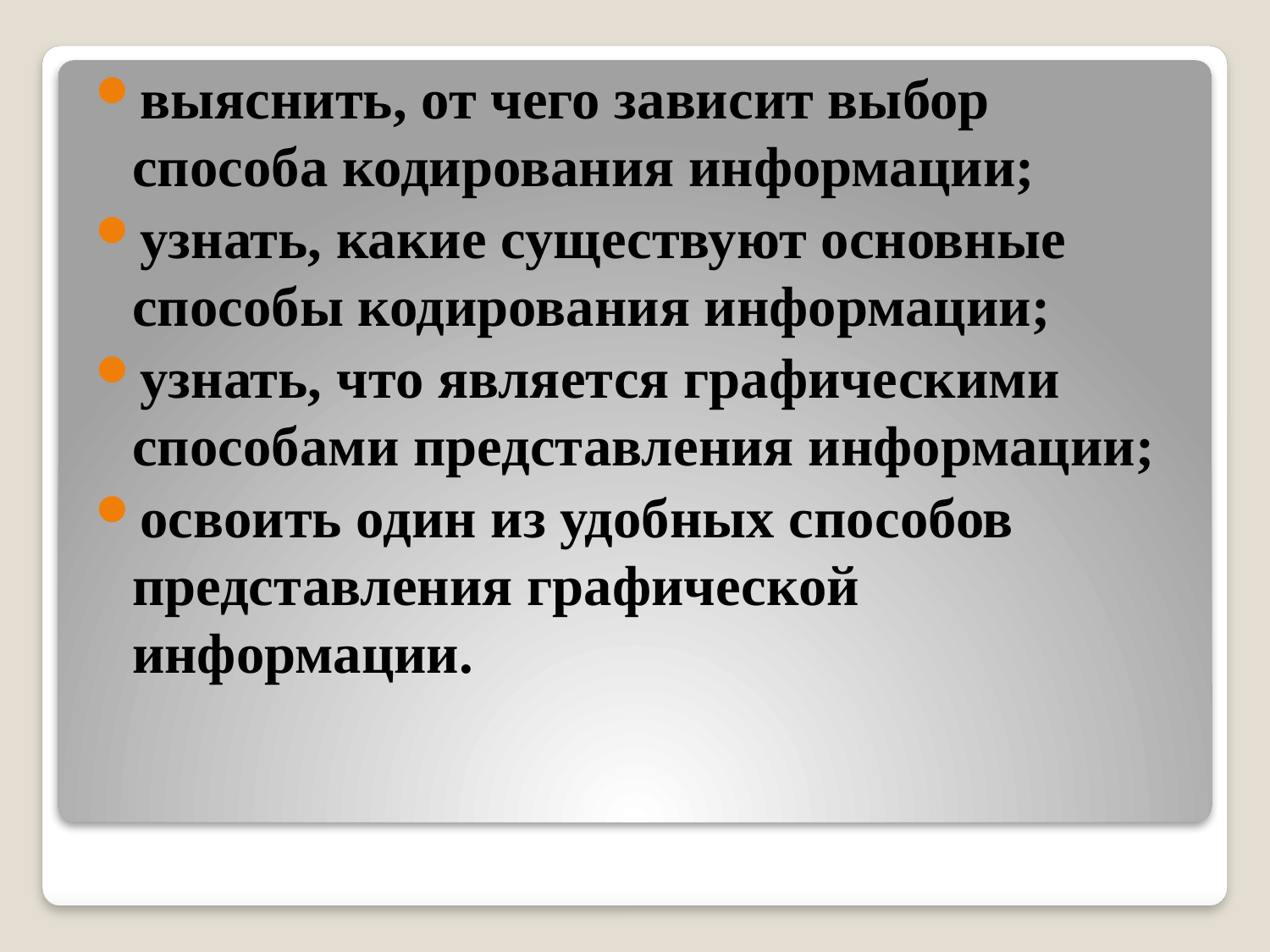

выяснить, от чего зависит выбор способа кодирования информации;
узнать, какие существуют основные способы кодирования информации;
узнать, что является графическими способами представления информации;
освоить один из удобных способов представления графической информации.